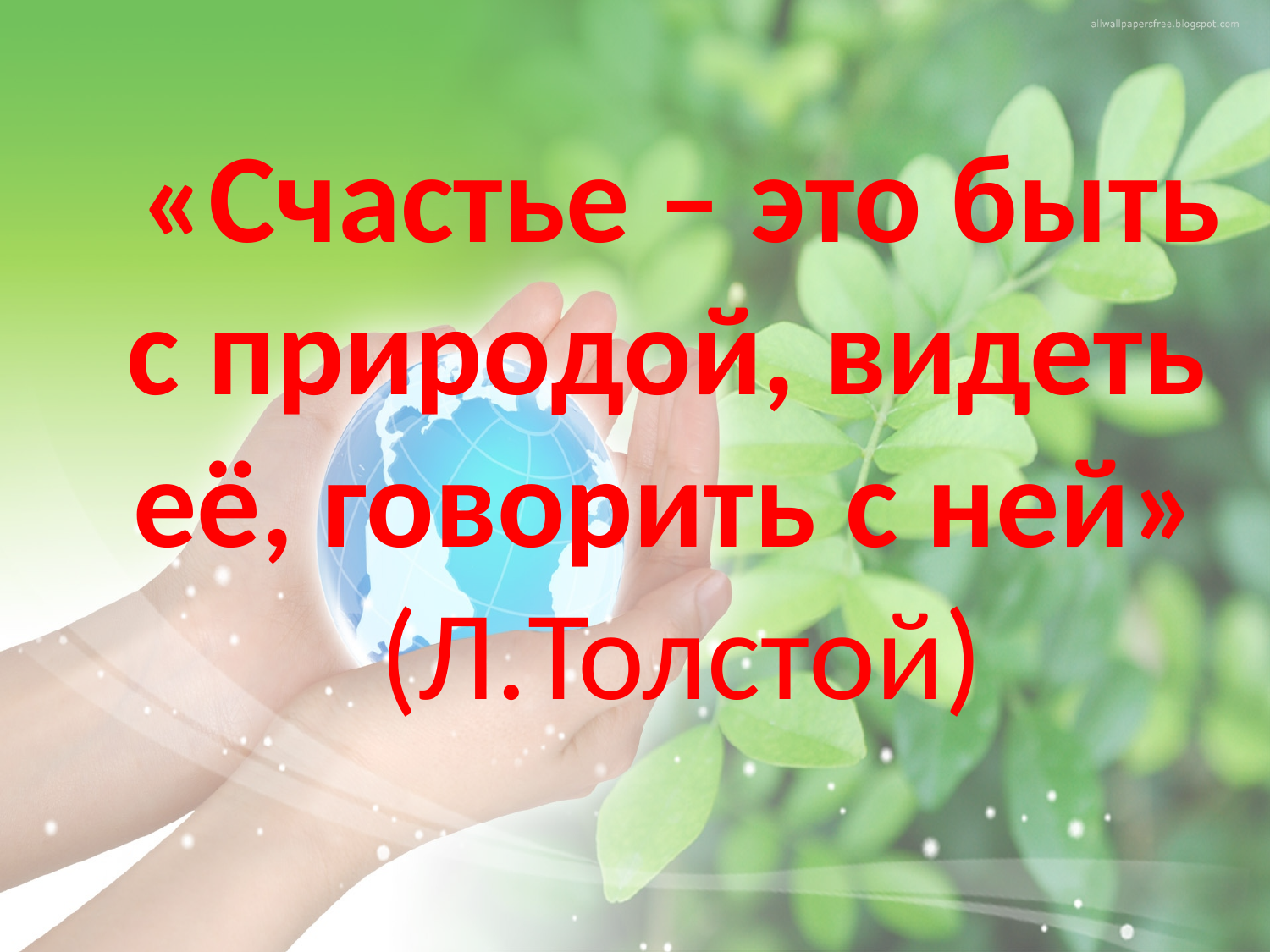

# «Счастье – это быть с природой, видеть её, говорить с ней» (Л.Толстой)